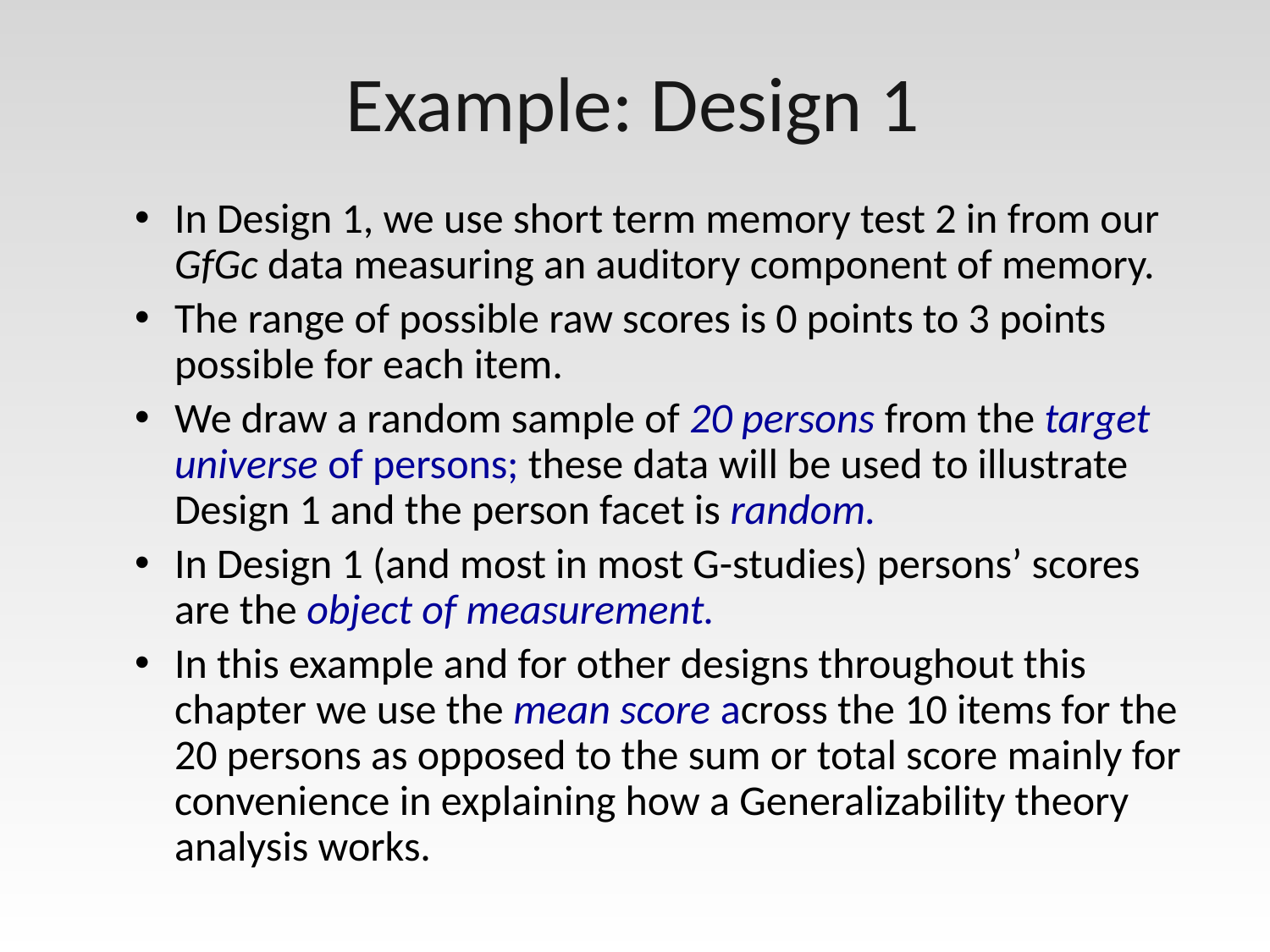

# Example: Design 1
In Design 1, we use short term memory test 2 in from our GfGc data measuring an auditory component of memory.
The range of possible raw scores is 0 points to 3 points possible for each item.
We draw a random sample of 20 persons from the target universe of persons; these data will be used to illustrate Design 1 and the person facet is random.
In Design 1 (and most in most G-studies) persons’ scores are the object of measurement.
In this example and for other designs throughout this chapter we use the mean score across the 10 items for the 20 persons as opposed to the sum or total score mainly for convenience in explaining how a Generalizability theory analysis works.